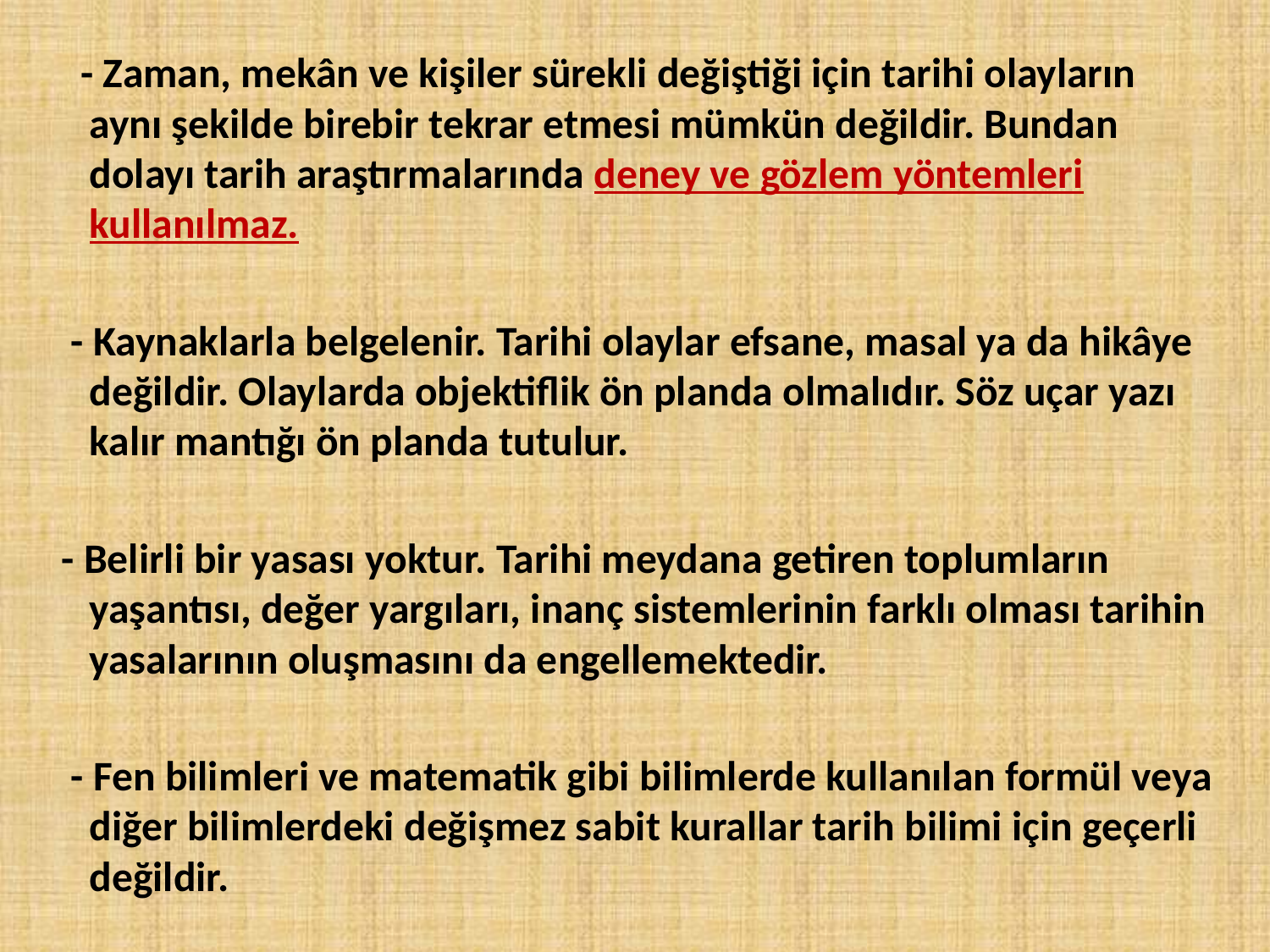

- Zaman, mekân ve kişiler sürekli değiştiği için tarihi olayların aynı şekilde birebir tekrar etmesi mümkün değildir. Bundan dolayı tarih araştırmalarında deney ve gözlem yöntemleri kullanılmaz.

   - Kaynaklarla belgelenir. Tarihi olaylar efsane, masal ya da hikâye değildir. Olaylarda objektiflik ön planda olmalıdır. Söz uçar yazı kalır mantığı ön planda tutulur.

  - Belirli bir yasası yoktur. Tarihi meydana getiren toplumların yaşantısı, değer yargıları, inanç sistemlerinin farklı olması tarihin yasalarının oluşmasını da engellemektedir.

   - Fen bilimleri ve matematik gibi bilimlerde kullanılan formül veya diğer bilimlerdeki değişmez sabit kurallar tarih bilimi için geçerli değildir.